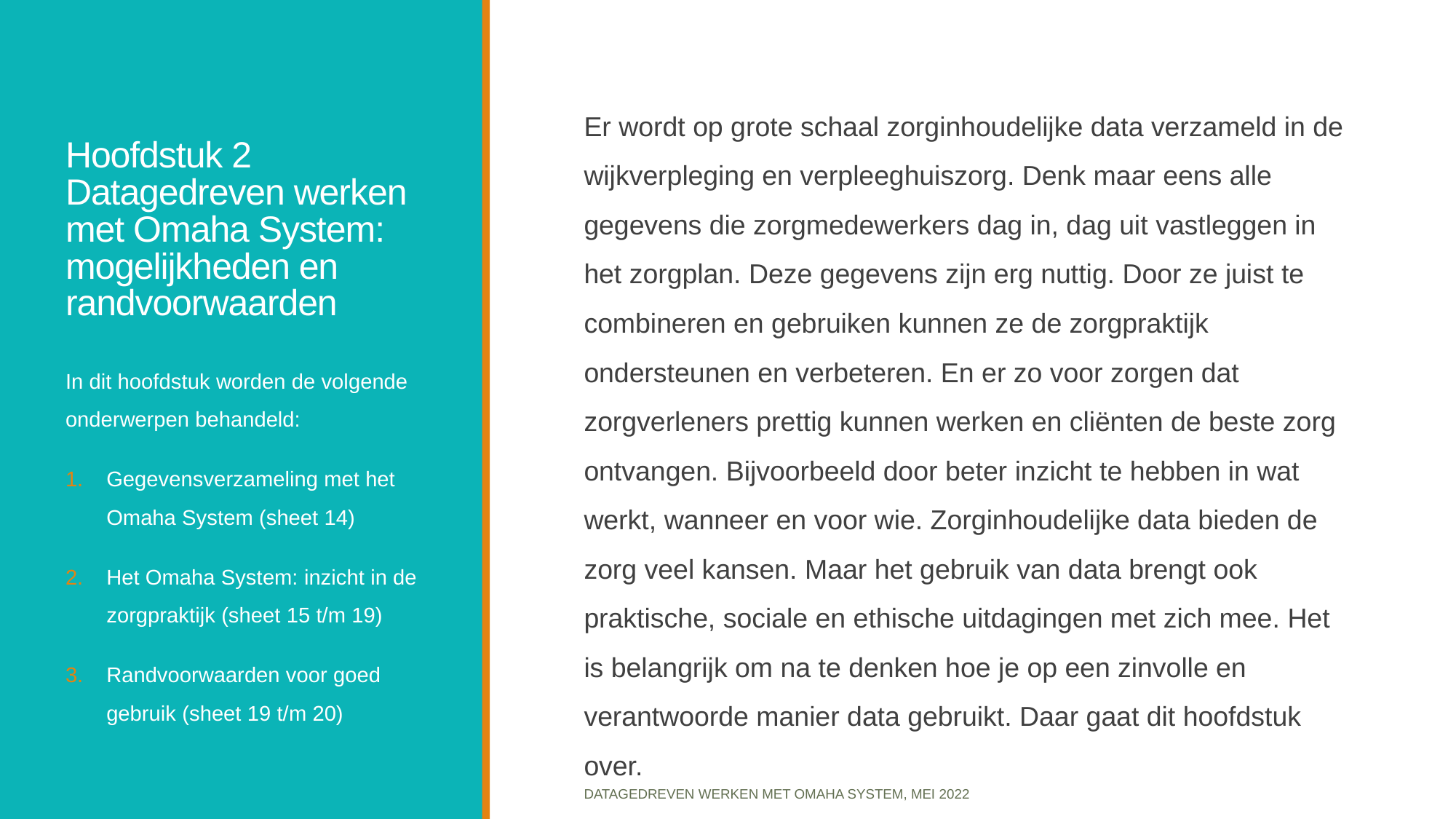

# Hoofdstuk 2 Datagedreven werken met Omaha System: mogelijkheden en randvoorwaarden
Er wordt op grote schaal zorginhoudelijke data verzameld in de wijkverpleging en verpleeghuiszorg. Denk maar eens alle gegevens die zorgmedewerkers dag in, dag uit vastleggen in het zorgplan. Deze gegevens zijn erg nuttig. Door ze juist te combineren en gebruiken kunnen ze de zorgpraktijk ondersteunen en verbeteren. En er zo voor zorgen dat zorgverleners prettig kunnen werken en cliënten de beste zorg ontvangen. Bijvoorbeeld door beter inzicht te hebben in wat werkt, wanneer en voor wie. Zorginhoudelijke data bieden de zorg veel kansen. Maar het gebruik van data brengt ook praktische, sociale en ethische uitdagingen met zich mee. Het is belangrijk om na te denken hoe je op een zinvolle en verantwoorde manier data gebruikt. Daar gaat dit hoofdstuk over.
In dit hoofdstuk worden de volgende onderwerpen behandeld:
Gegevensverzameling met het Omaha System (sheet 14)
Het Omaha System: inzicht in de zorgpraktijk (sheet 15 t/m 19)
Randvoorwaarden voor goed gebruik (sheet 19 t/m 20)

Datagedreven werken met Omaha System, mei 2022